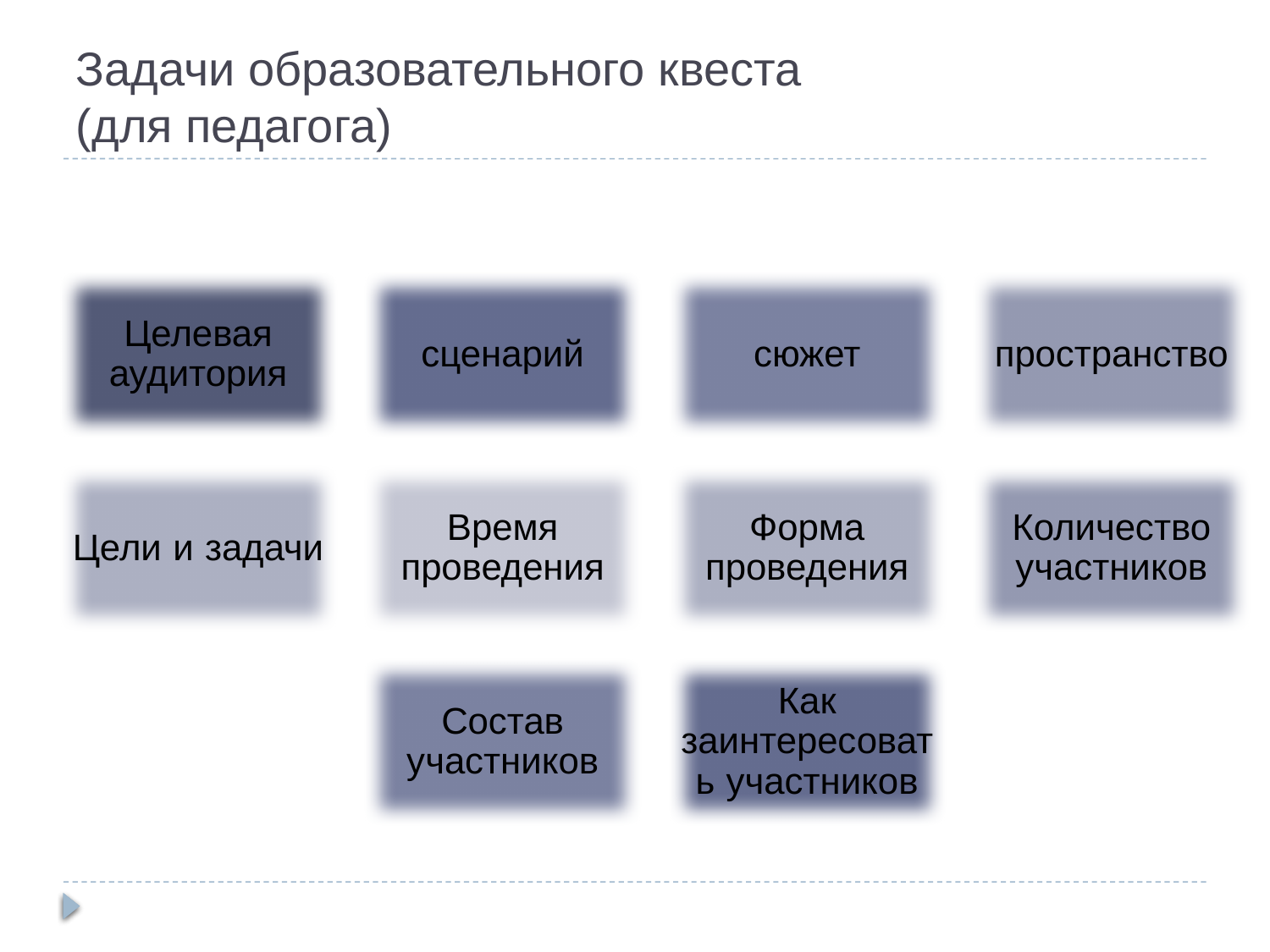

# Задачи образовательного квеста (для педагога)
Целевая аудитория
сценарий
сюжет
пространство
Цели и задачи
Время проведения
Форма проведения
Количество участников
Состав участников
Как заинтересовать участников